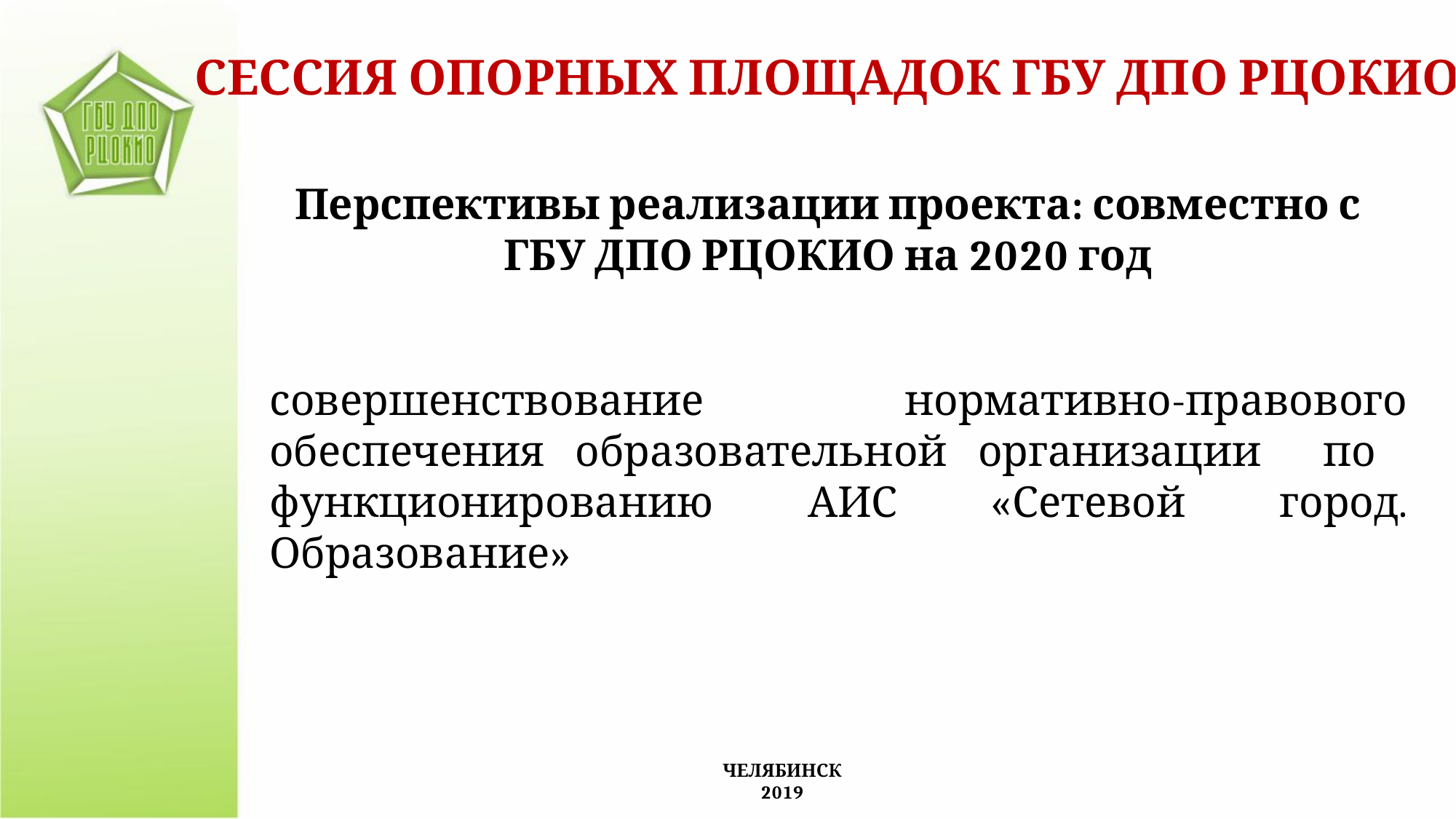

СЕССИЯ ОПОРНЫХ ПЛОЩАДОК ГБУ ДПО РЦОКИО
Перспективы реализации проекта: совместно с ГБУ ДПО РЦОКИО на 2020 год

совершенствование  нормативно-правового обеспечения образовательной организации  по  функционированию АИС «Сетевой город. Образование»
ЧЕЛЯБИНСК
2019